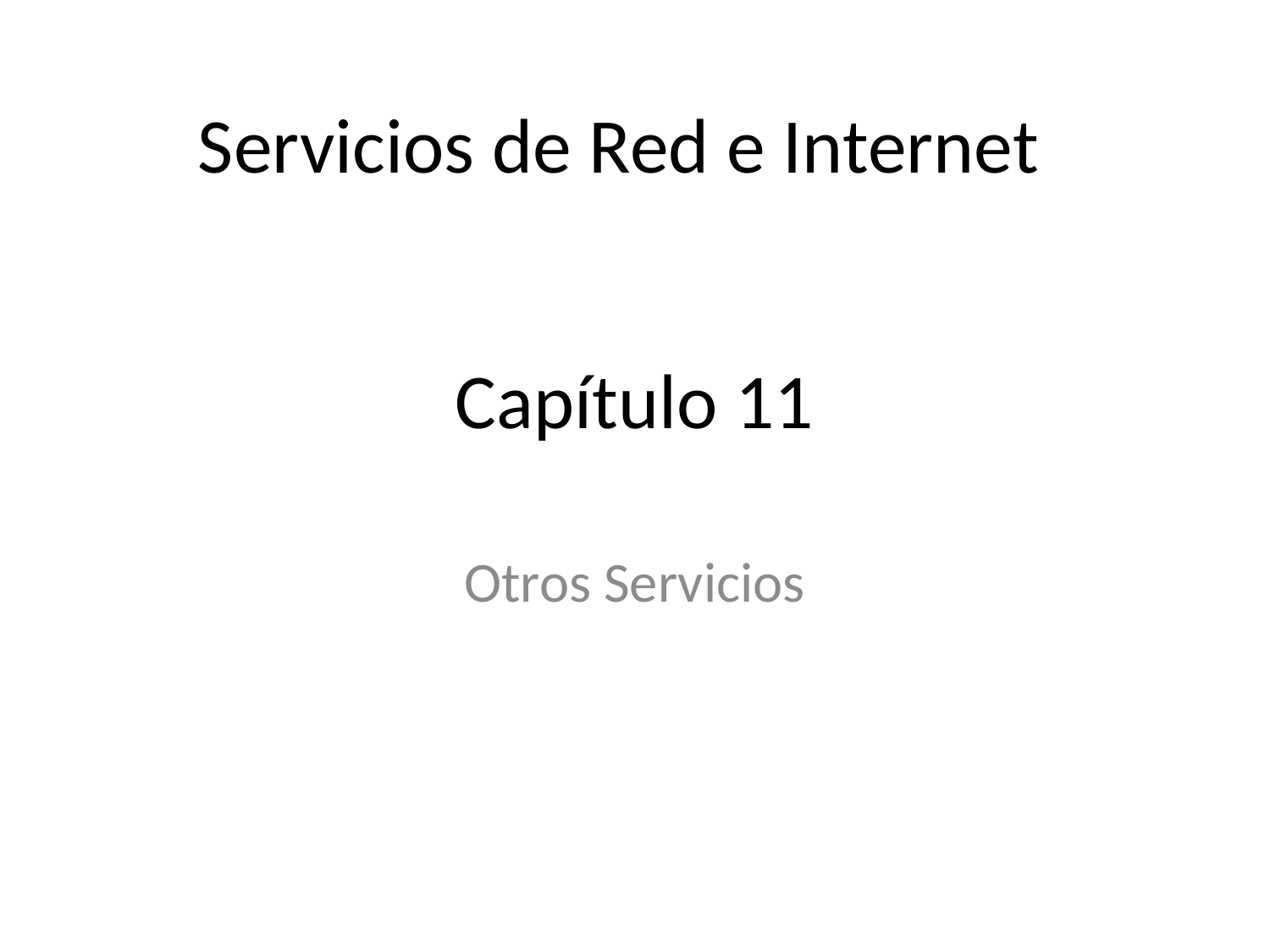

Servicios de Red e Internet
# Capítulo 11
Otros Servicios